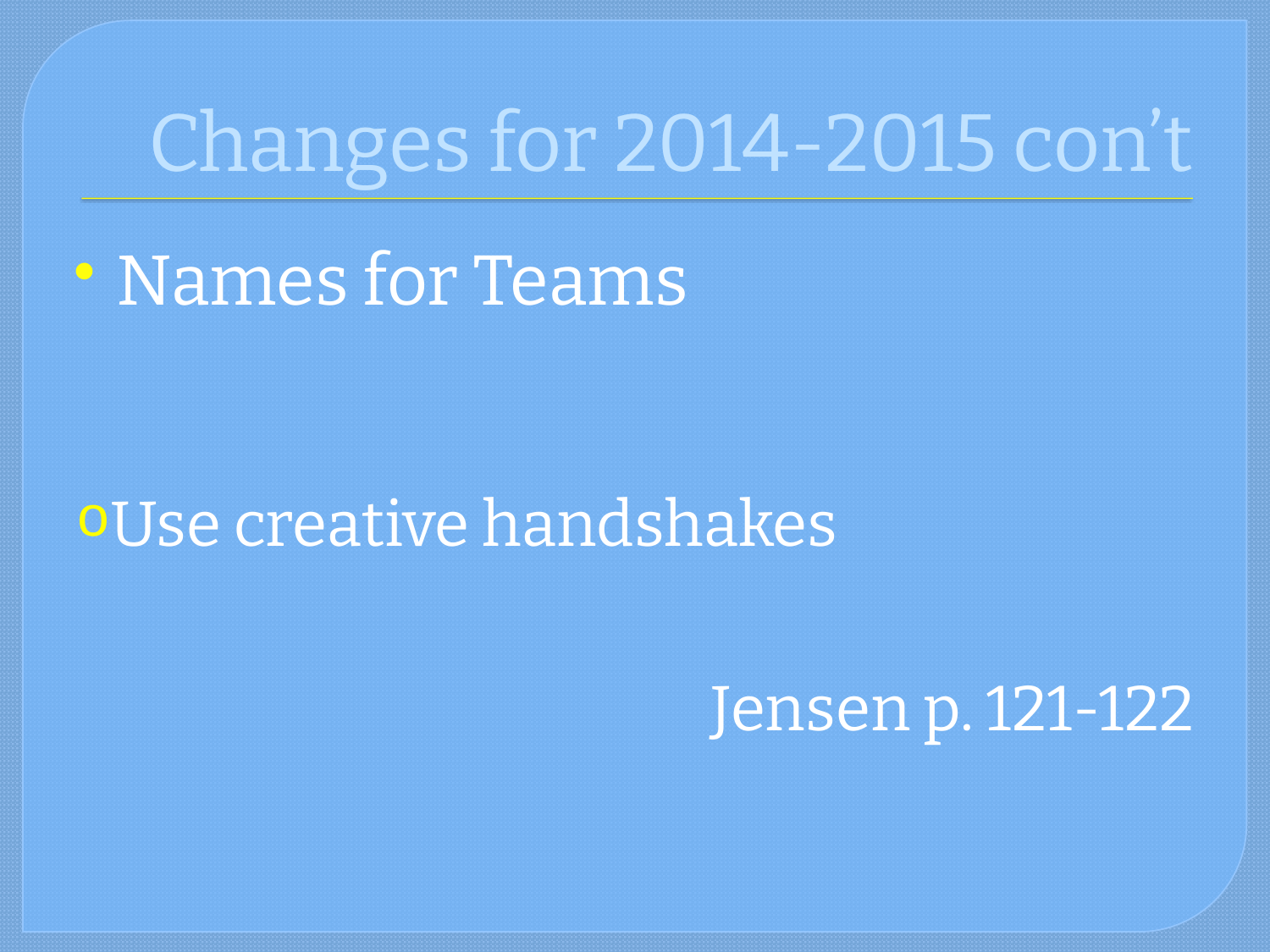

# Changes for 2014-2015 con’t
Names for Teams

Use creative handshakes

Jensen p. 121-122